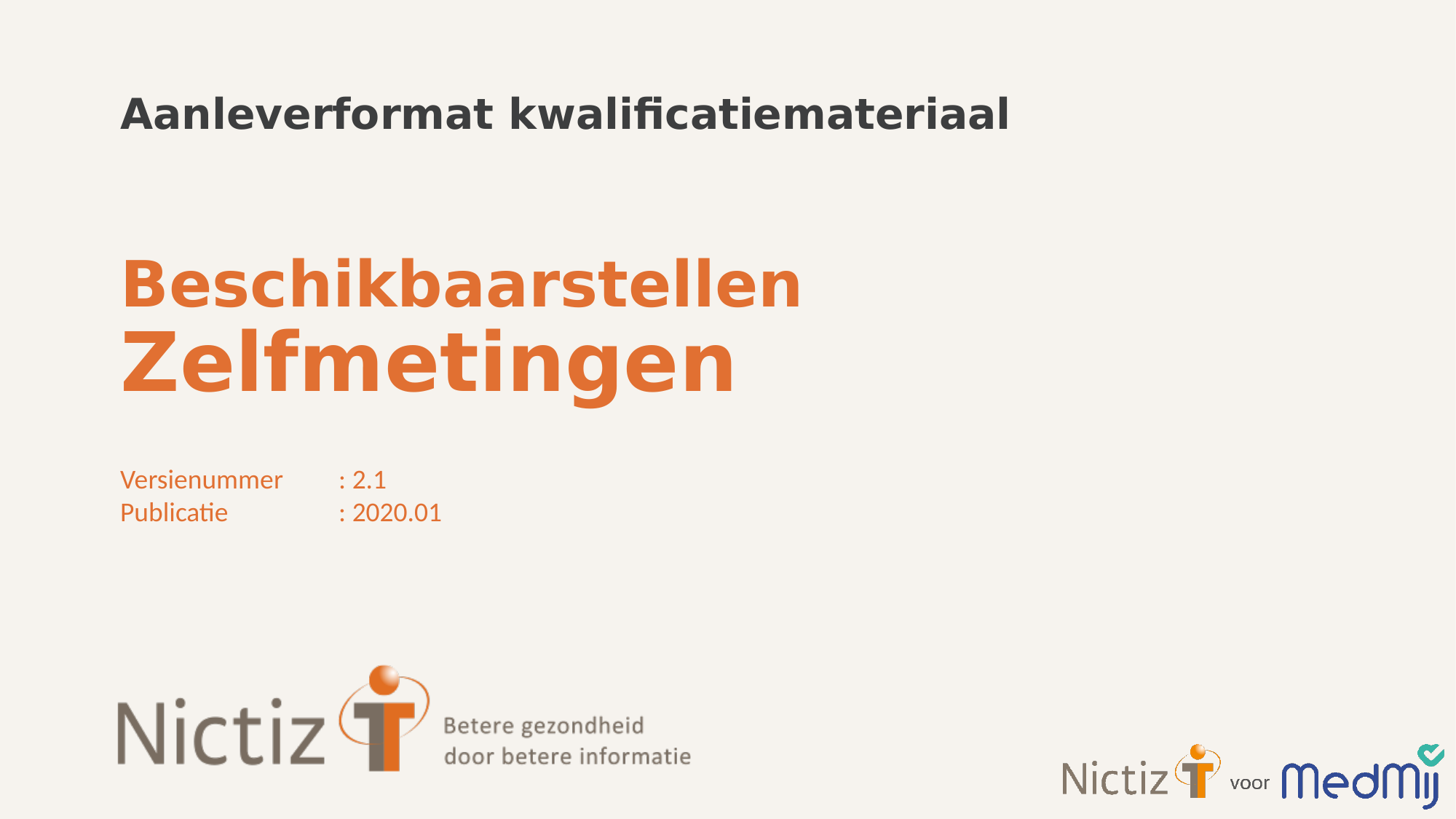

Aanleverformat kwalificatiemateriaal
# Beschikbaarstellen Zelfmetingen
Versienummer 	: 2.1
Publicatie		: 2020.01